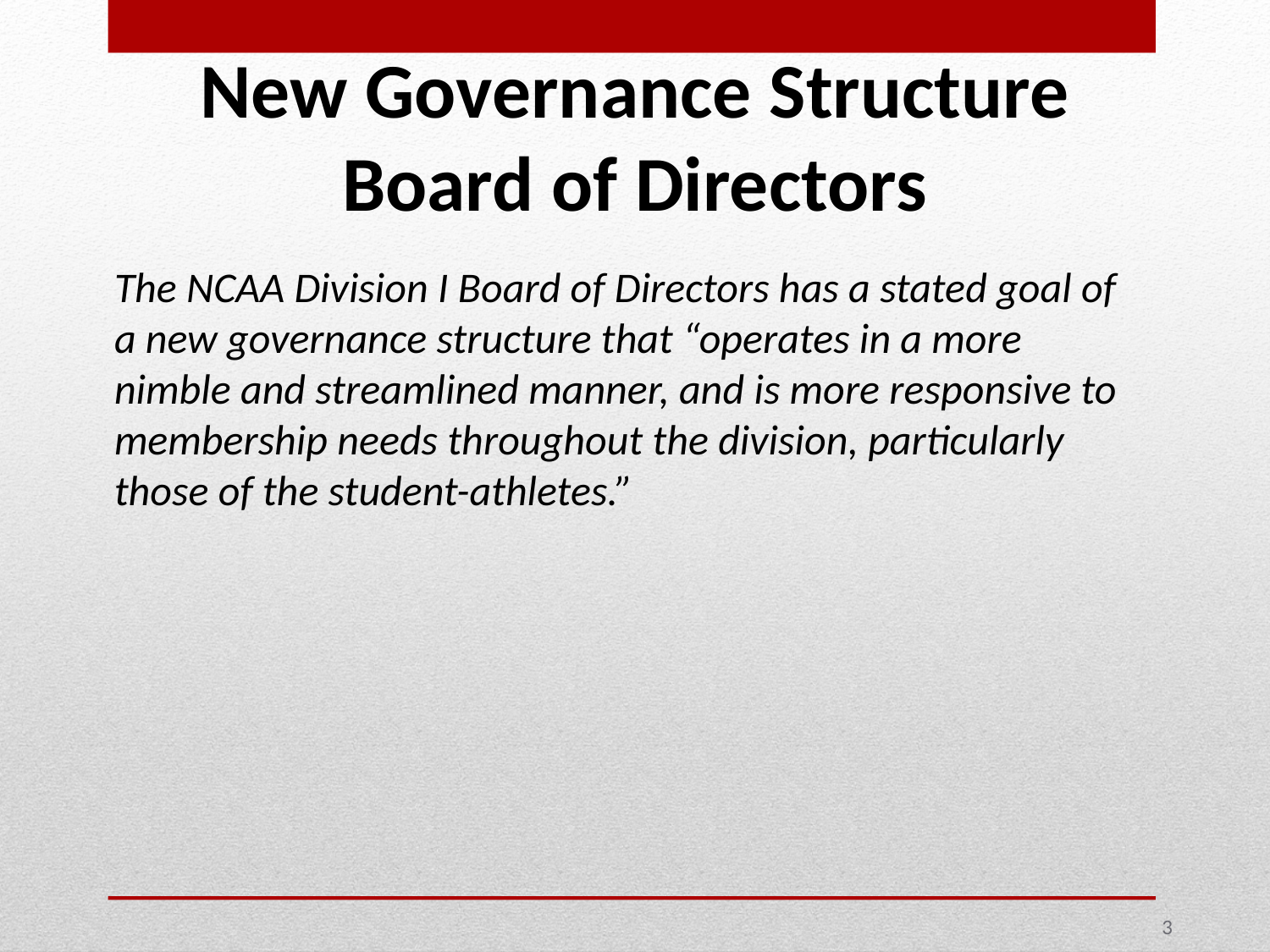

New Governance Structure
Board of Directors
The NCAA Division I Board of Directors has a stated goal of a new governance structure that “operates in a more nimble and streamlined manner, and is more responsive to membership needs throughout the division, particularly those of the student-athletes.”

3